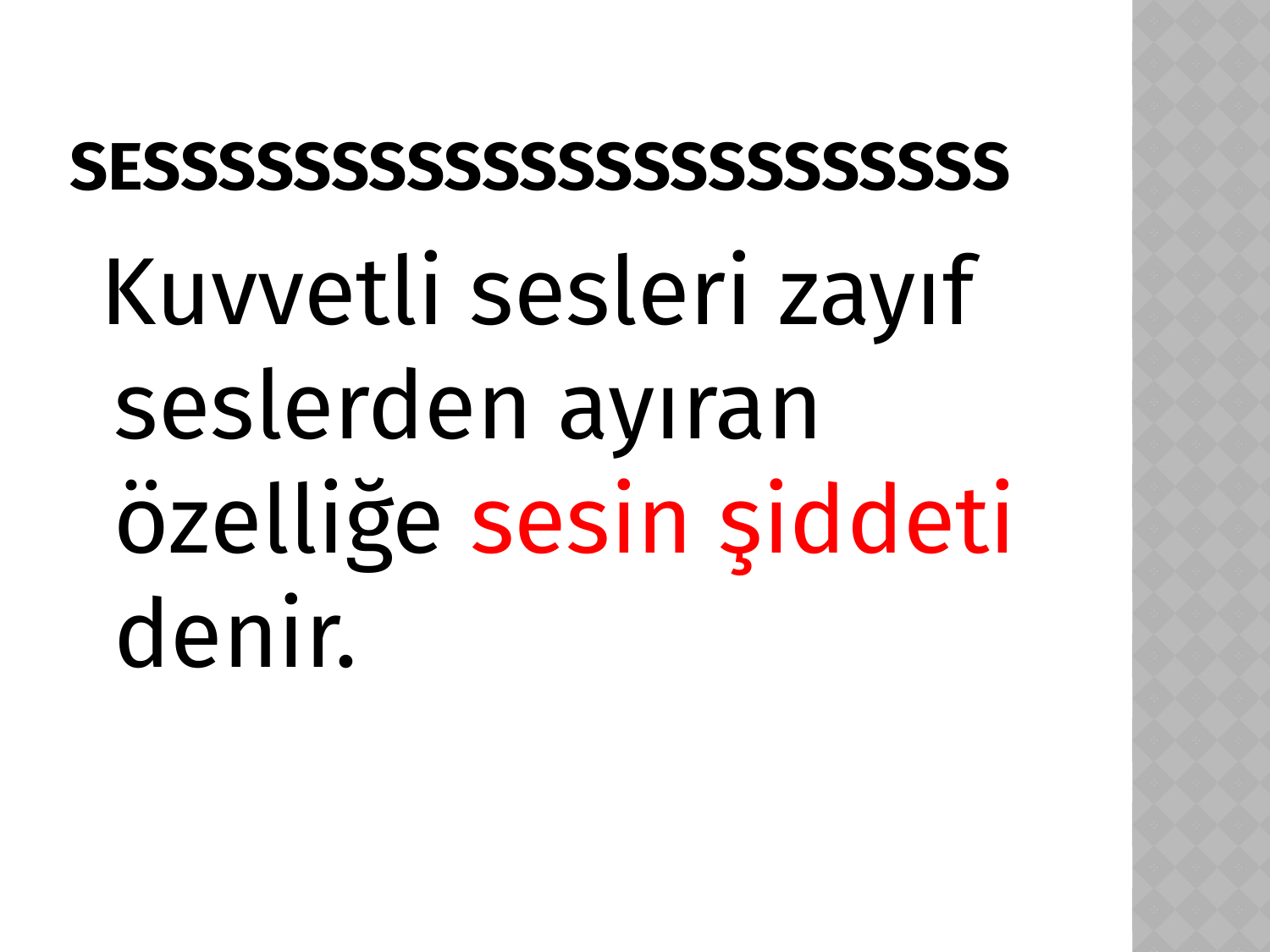

# SESSSSSSSSSSSSSSSSSSSSSSS
  Kuvvetli sesleri zayıf seslerden ayıran özelliğe sesin şiddeti denir.